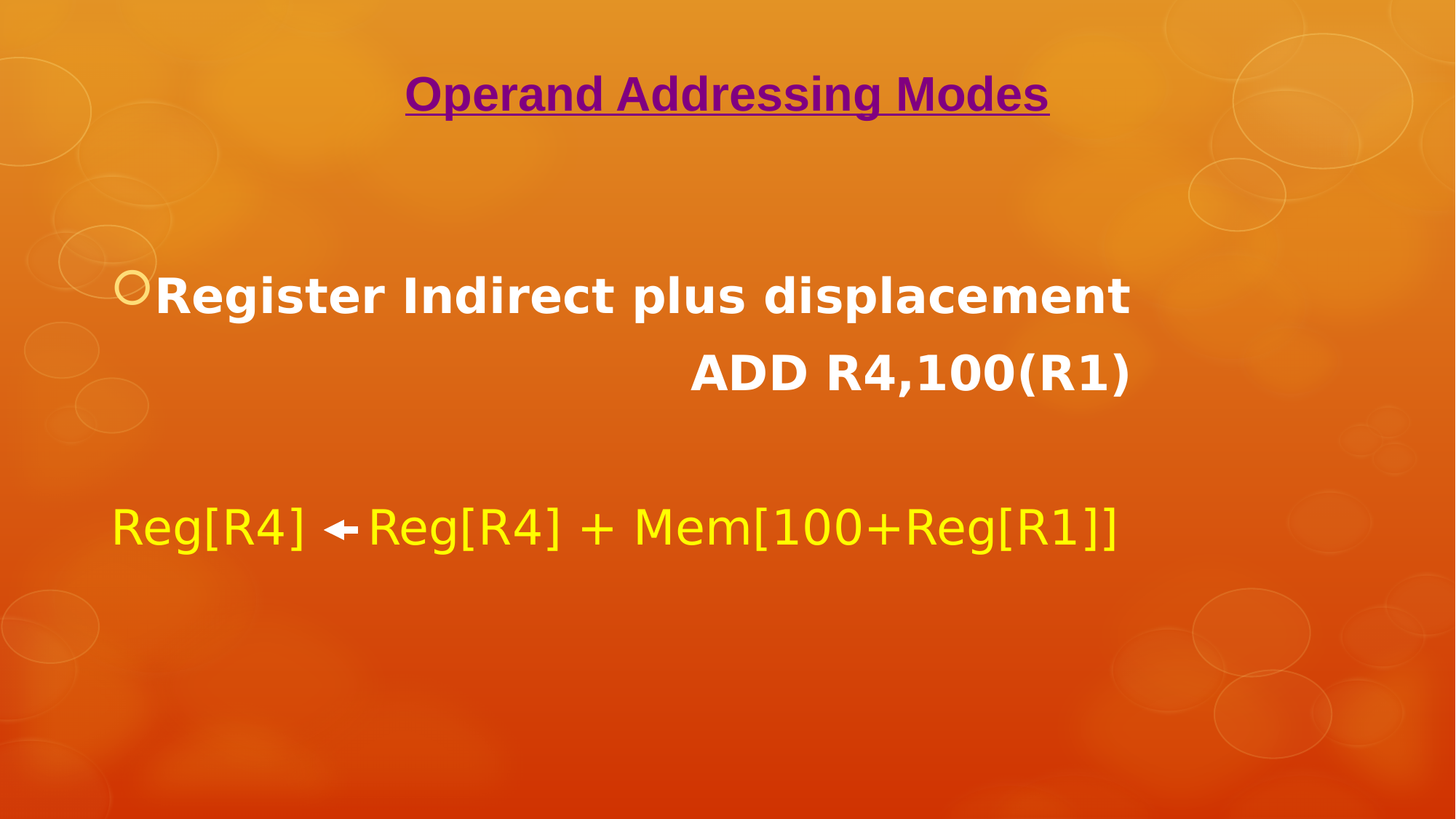

Operand Addressing Modes
Register Indirect plus displacement
	 				  ADD R4,100(R1)

Reg[R4]    Reg[R4] + Mem[100+Reg[R1]]